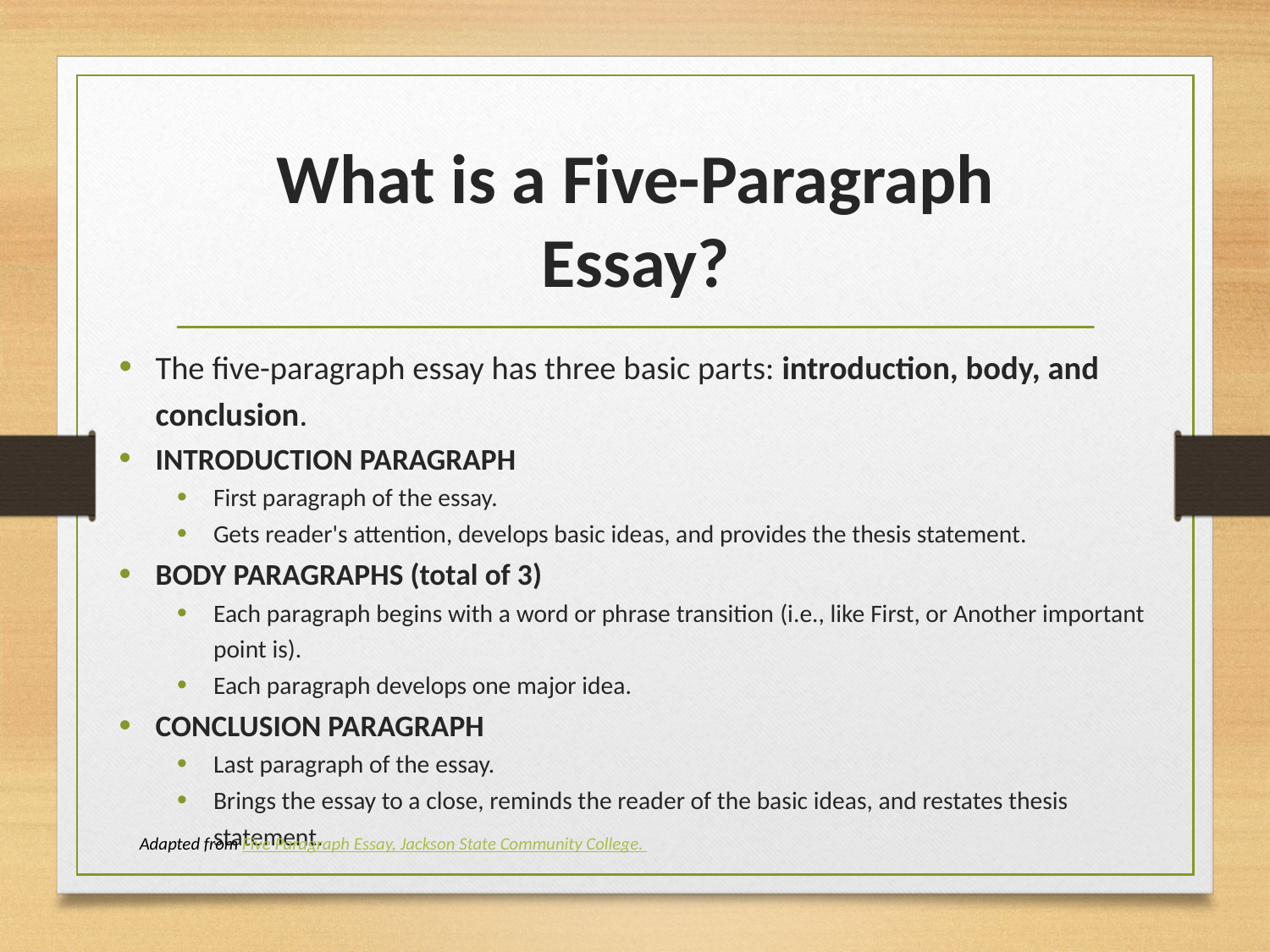

# What is a Five-Paragraph Essay?
The five-paragraph essay has three basic parts: introduction, body, and conclusion.
INTRODUCTION PARAGRAPH
First paragraph of the essay.
Gets reader's attention, develops basic ideas, and provides the thesis statement.
BODY PARAGRAPHS (total of 3)
Each paragraph begins with a word or phrase transition (i.e., like First, or Another important point is).
Each paragraph develops one major idea.
CONCLUSION PARAGRAPH
Last paragraph of the essay.
Brings the essay to a close, reminds the reader of the basic ideas, and restates thesis statement.
Adapted from Five Paragraph Essay, Jackson State Community College.